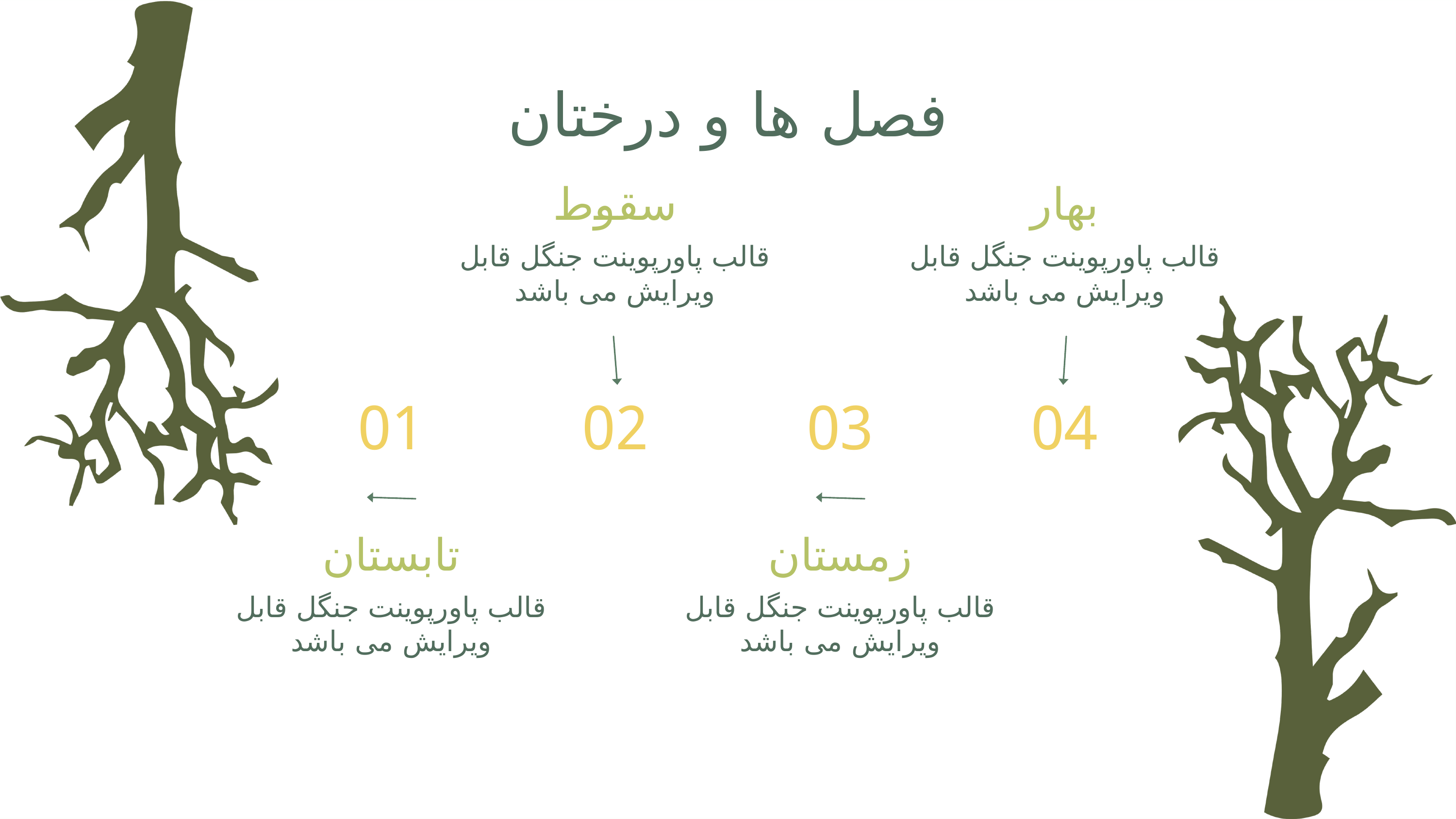

فصل ها و درختان
سقوط
بهار
قالب پاورپوینت جنگل قابل ویرایش می باشد
قالب پاورپوینت جنگل قابل ویرایش می باشد

01
02
03
04

تابستان
زمستان
قالب پاورپوینت جنگل قابل ویرایش می باشد
قالب پاورپوینت جنگل قابل ویرایش می باشد